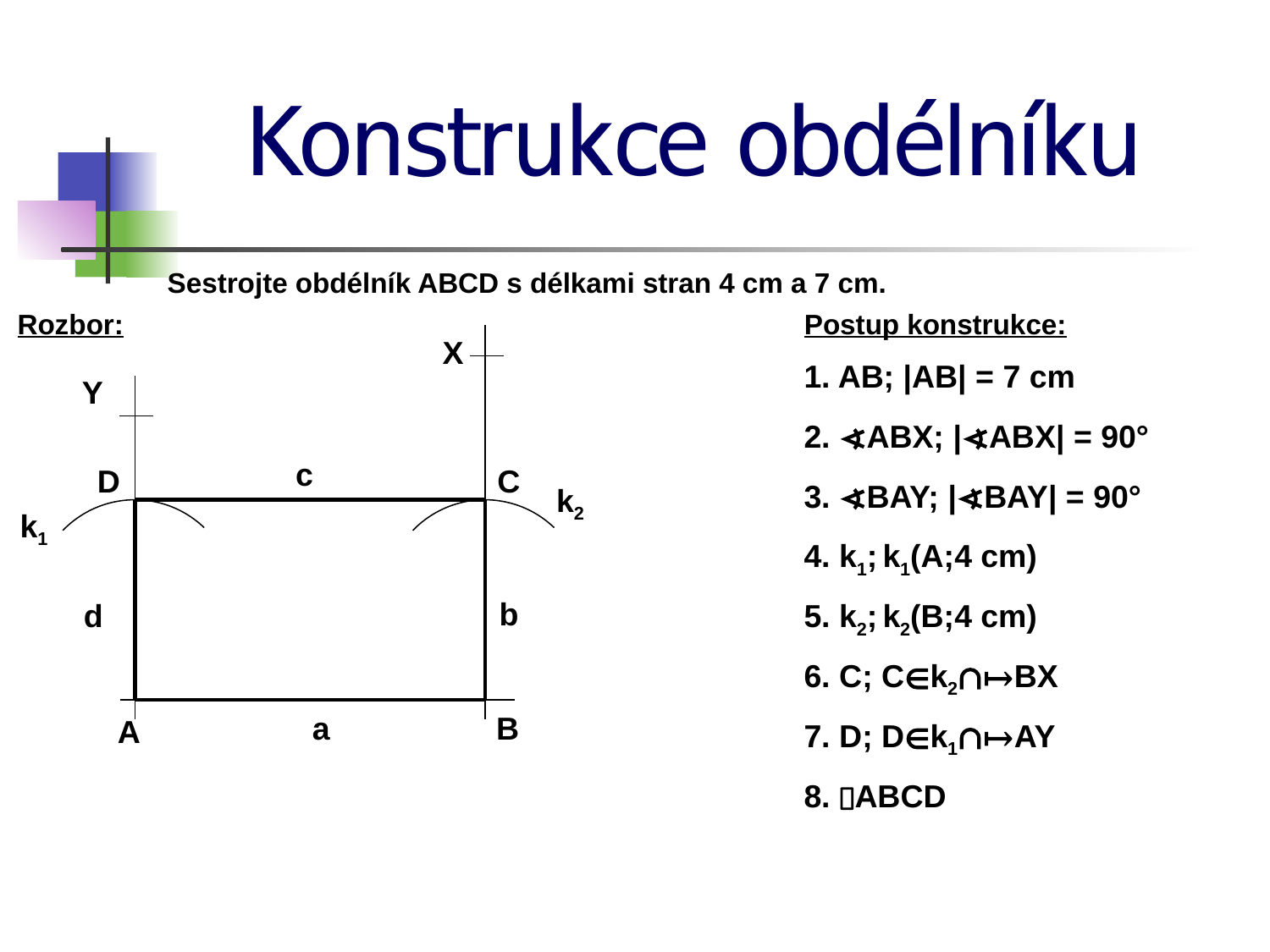

Konstrukce obdélníku
Sestrojte obdélník ABCD s délkami stran 4 cm a 7 cm.
Rozbor:
Postup konstrukce:
X
1. AB; |AB| = 7 cm
Y
2. ∢ABX; |∢ABX| = 90°
c
D
C
3. ∢BAY; |∢BAY| = 90°
k2
k1

4. k1; k1(A;4 cm)
b
d
5. k2; k2(B;4 cm)
6. C; C∈k2∩↦BX
a
B
A
7. D; D∈k1∩↦AY
8. ⌷ABCD